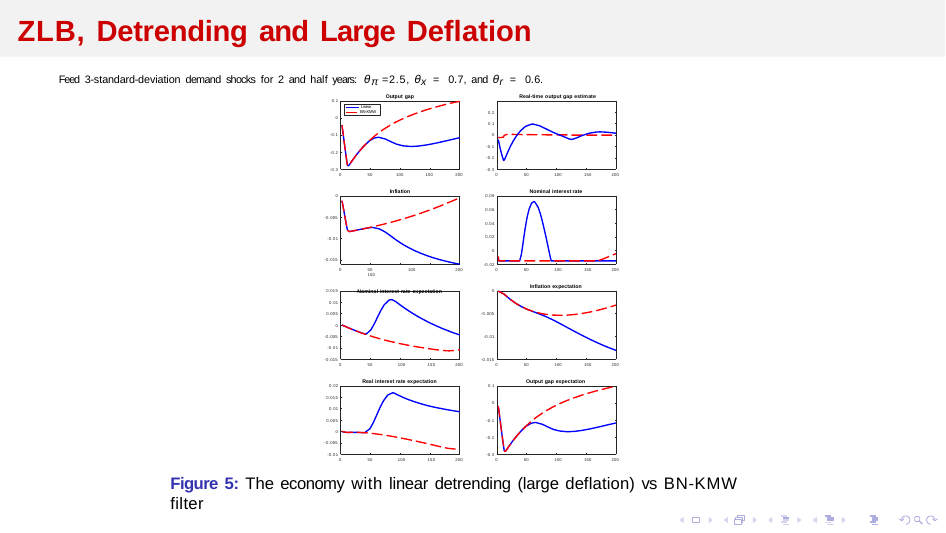

# ZLB, Detrending and Large Deflation
Feed 3-standard-deviation demand shocks for 2 and half years: θπ =2.5, θx = 0.7, and θr = 0.6.
Output gap	Real-time output gap estimate
0.1

Linear
              BN-KMW

0.2
0
0.1

-0.1
0
-0.1
-0.2
-0.2
-0.3
-0.3
0
50
100
150
200
0
50	100	150
200
Inflation
Nominal interest rate
0
0.08

0.06
-0.005
0.04
0.02
-0.01
0
-0.015
-0.02
0
50	100	150

Nominal interest rate expectation
200
0
50	100	150
200
Inflation expectation
0.015
0

0.01

0.005
-0.005
0
-0.005
-0.01
-0.01
-0.015
-0.015
0
50	100	150
200
0
50	100	150
200
Real interest rate expectation
Output gap expectation
0.02
0.1

0.015
0
0.01
0.005
-0.1
0
-0.2
-0.005
-0.01
-0.3
0
50	100	150
200
0
50	100	150
200
Figure 5: The economy with linear detrending (large deflation) vs BN-KMW filter